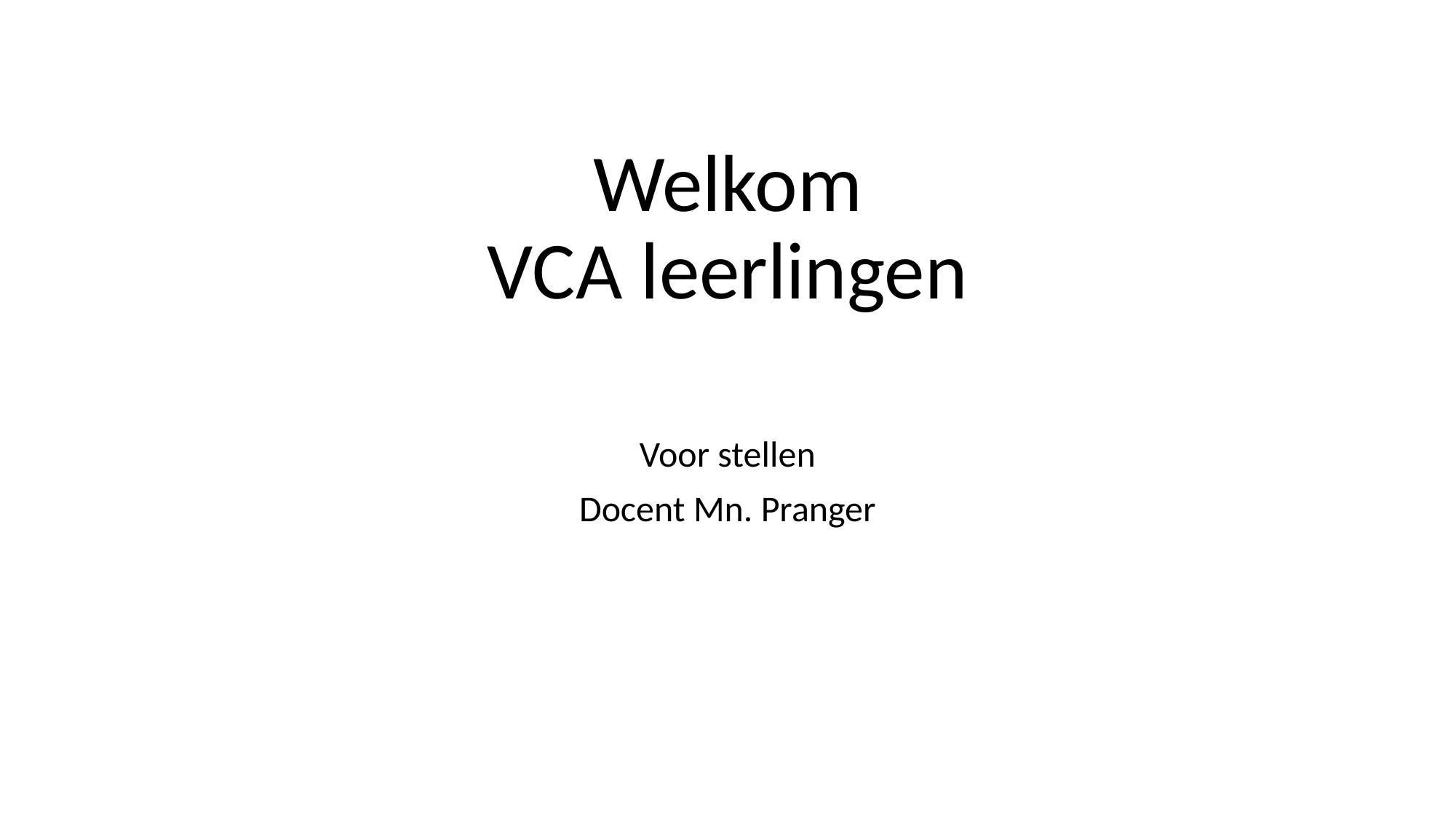

# Welkom VCA leerlingen
Voor stellen
Docent Mn. Pranger